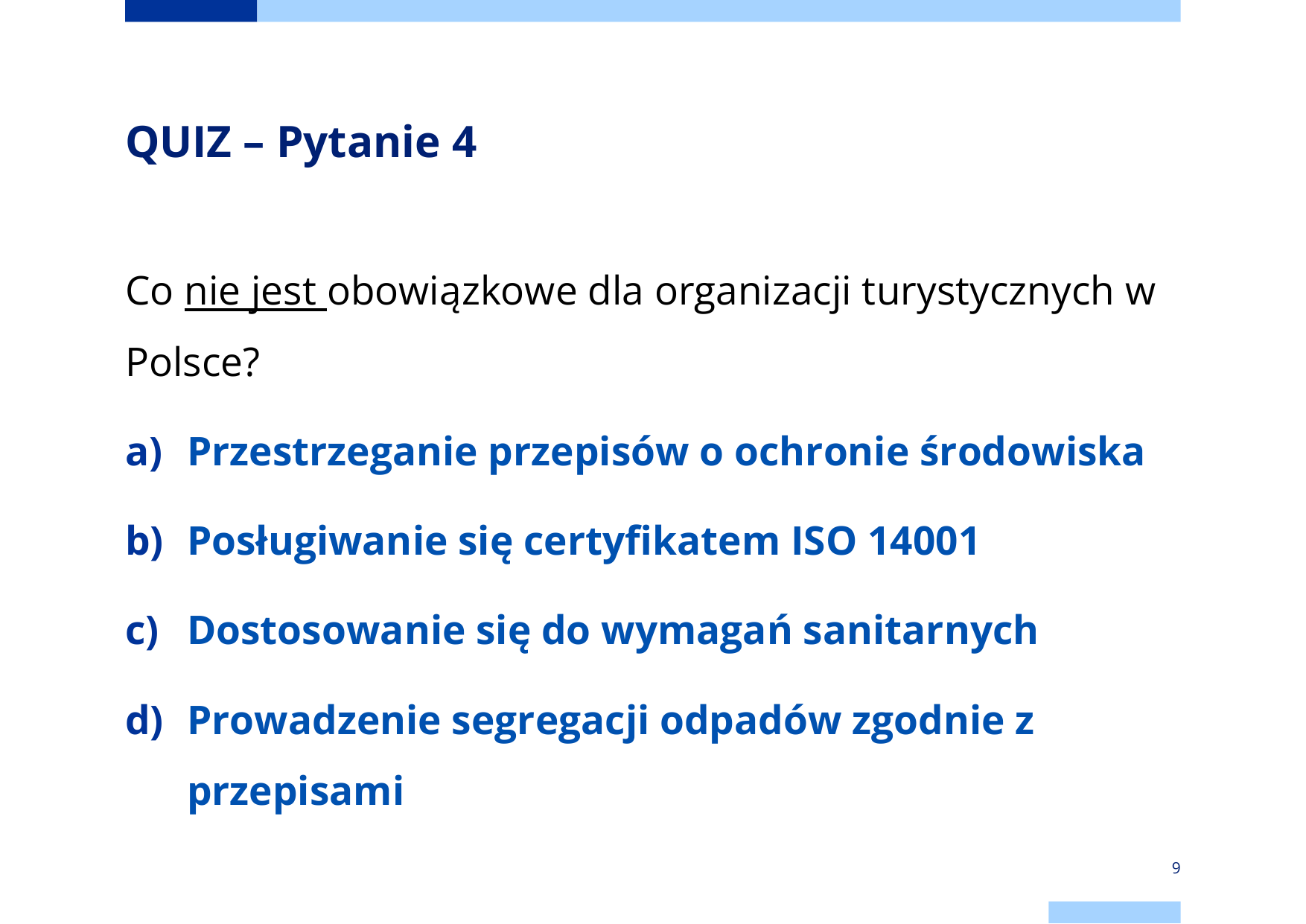

# QUIZ – Pytanie 4
Co nie jest obowiązkowe dla organizacji turystycznych w Polsce?
Przestrzeganie przepisów o ochronie środowiska
Posługiwanie się certyfikatem ISO 14001
Dostosowanie się do wymagań sanitarnych
Prowadzenie segregacji odpadów zgodnie z przepisami
9